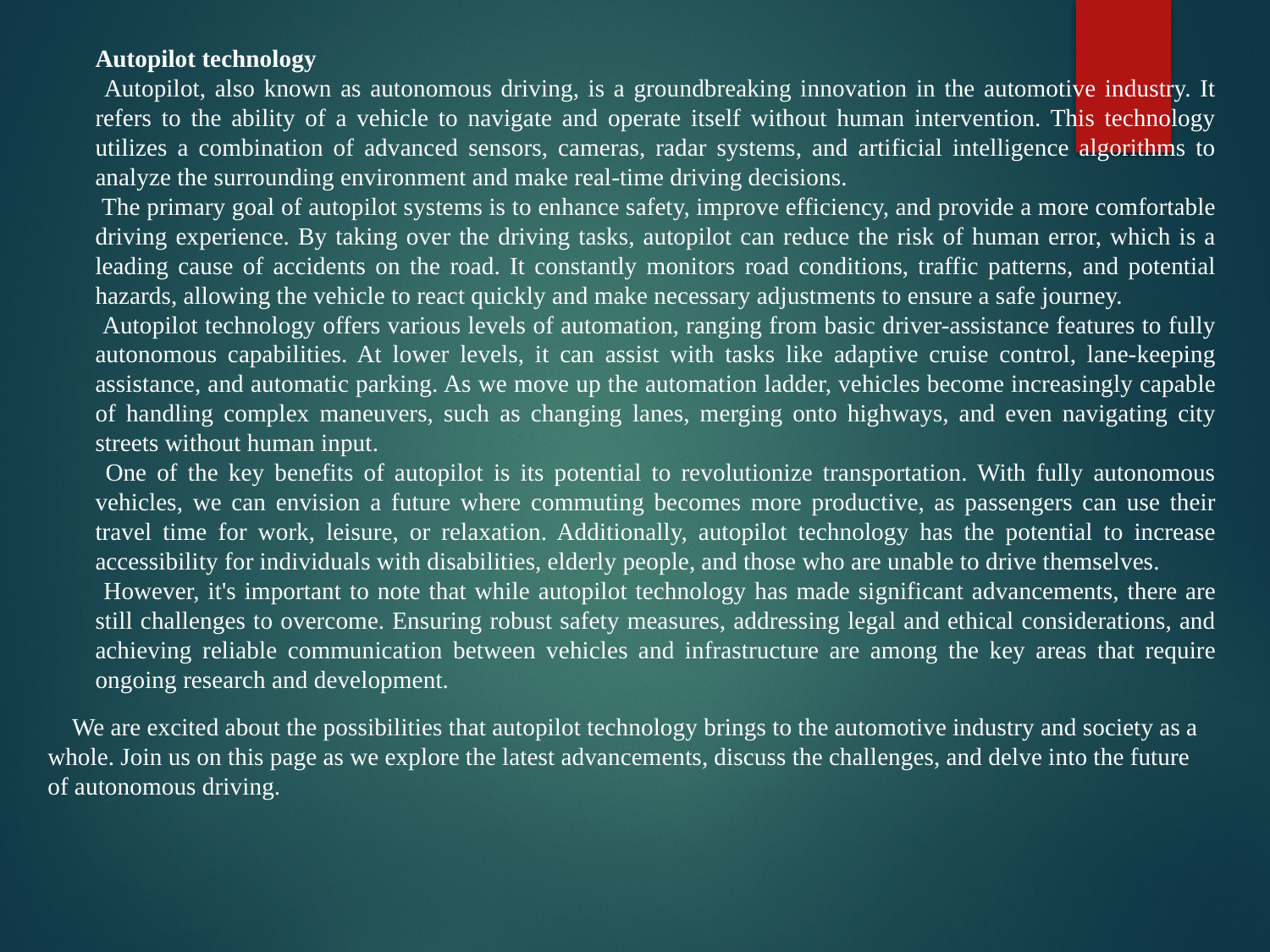

Аutopilot technology
 Autopilot, also known as autonomous driving, is a groundbreaking innovation in the automotive industry. It refers to the ability of a vehicle to navigate and operate itself without human intervention. This technology utilizes a combination of advanced sensors, cameras, radar systems, and artificial intelligence algorithms to analyze the surrounding environment and make real-time driving decisions.
 The primary goal of autopilot systems is to enhance safety, improve efficiency, and provide a more comfortable driving experience. By taking over the driving tasks, autopilot can reduce the risk of human error, which is a leading cause of accidents on the road. It constantly monitors road conditions, traffic patterns, and potential hazards, allowing the vehicle to react quickly and make necessary adjustments to ensure a safe journey.
 Autopilot technology offers various levels of automation, ranging from basic driver-assistance features to fully autonomous capabilities. At lower levels, it can assist with tasks like adaptive cruise control, lane-keeping assistance, and automatic parking. As we move up the automation ladder, vehicles become increasingly capable of handling complex maneuvers, such as changing lanes, merging onto highways, and even navigating city streets without human input.
 One of the key benefits of autopilot is its potential to revolutionize transportation. With fully autonomous vehicles, we can envision a future where commuting becomes more productive, as passengers can use their travel time for work, leisure, or relaxation. Additionally, autopilot technology has the potential to increase accessibility for individuals with disabilities, elderly people, and those who are unable to drive themselves.
 However, it's important to note that while autopilot technology has made significant advancements, there are still challenges to overcome. Ensuring robust safety measures, addressing legal and ethical considerations, and achieving reliable communication between vehicles and infrastructure are among the key areas that require ongoing research and development.
    We are excited about the possibilities that autopilot technology brings to the automotive industry and society as a whole. Join us on this page as we explore the latest advancements, discuss the challenges, and delve into the future of autonomous driving.